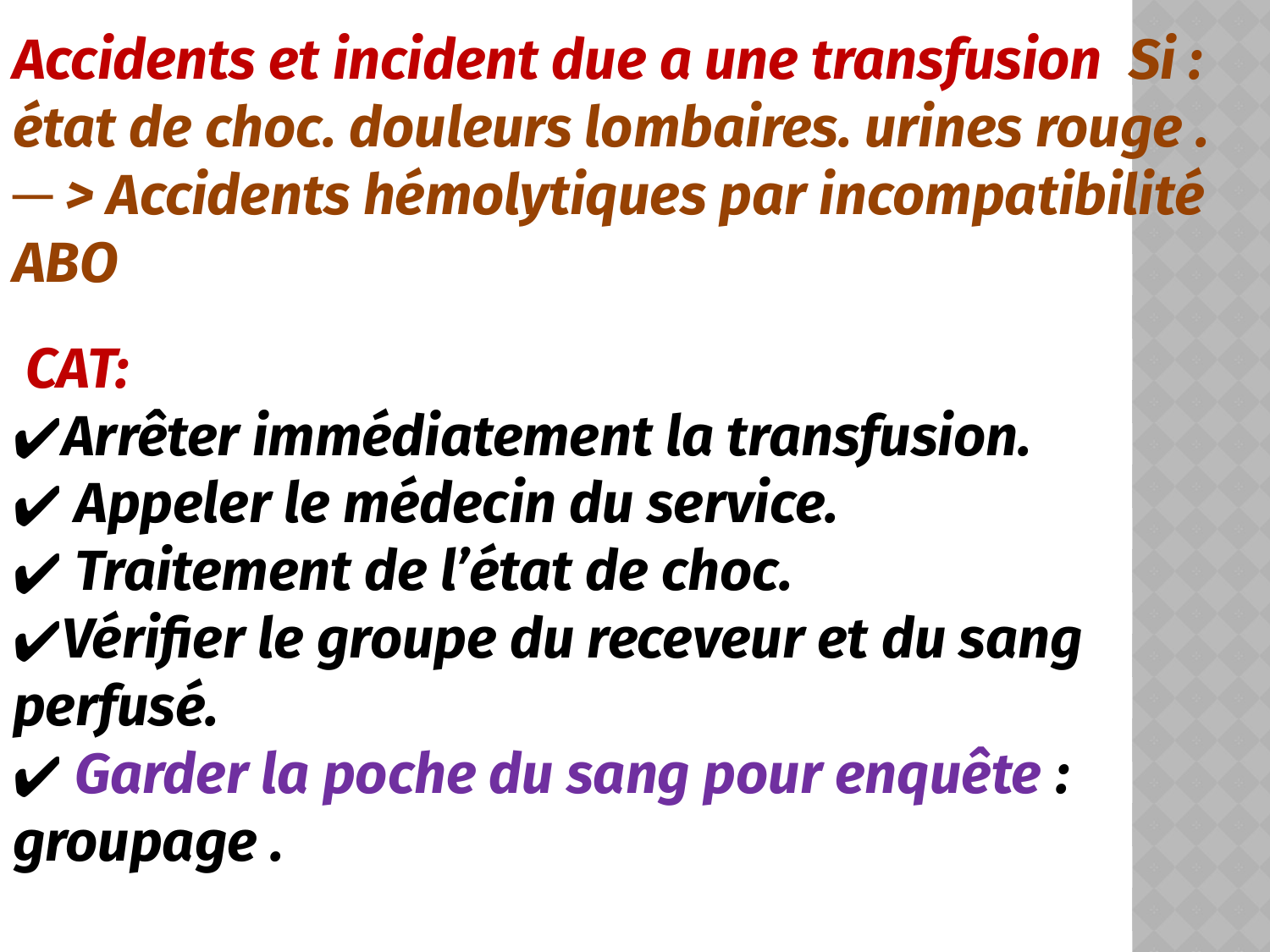

Accidents et incident due a une transfusion  Si : état de choc. douleurs lombaires. urines rouge . ─ > Accidents hémolytiques par incompatibilité ABO

 CAT:
Arrêter immédiatement la transfusion.
 Appeler le médecin du service.
 Traitement de l’état de choc.
Vérifier le groupe du receveur et du sang perfusé.
 Garder la poche du sang pour enquête : groupage .